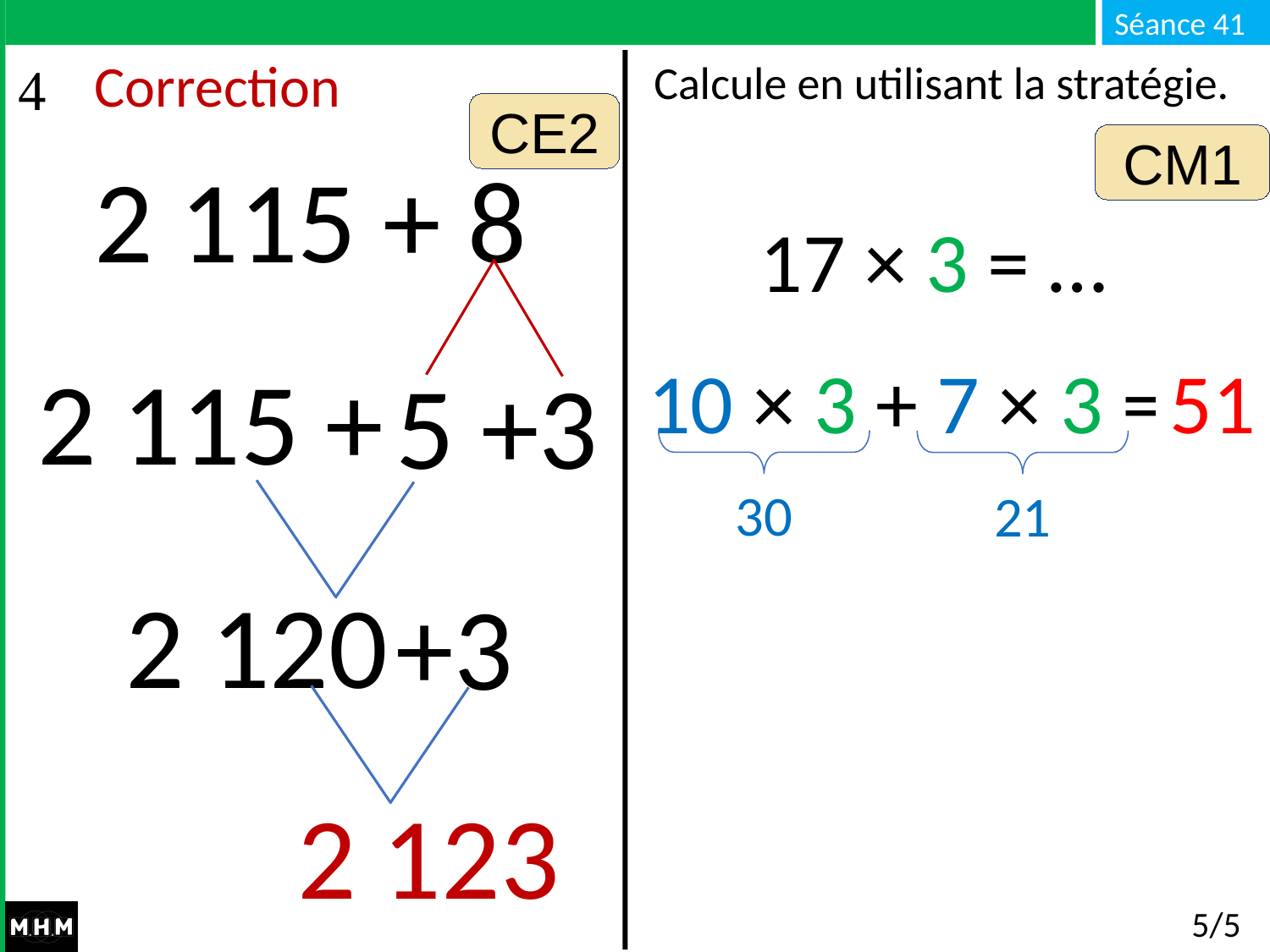

Calcule en utilisant la stratégie.

# Correction
CE2
CM1
2 115 + 8
17 × 3 = …
2 115 +
10 × 3 + 7 × 3 = …
51
5 +3

30

21
2 120
+3
2 123
5/5